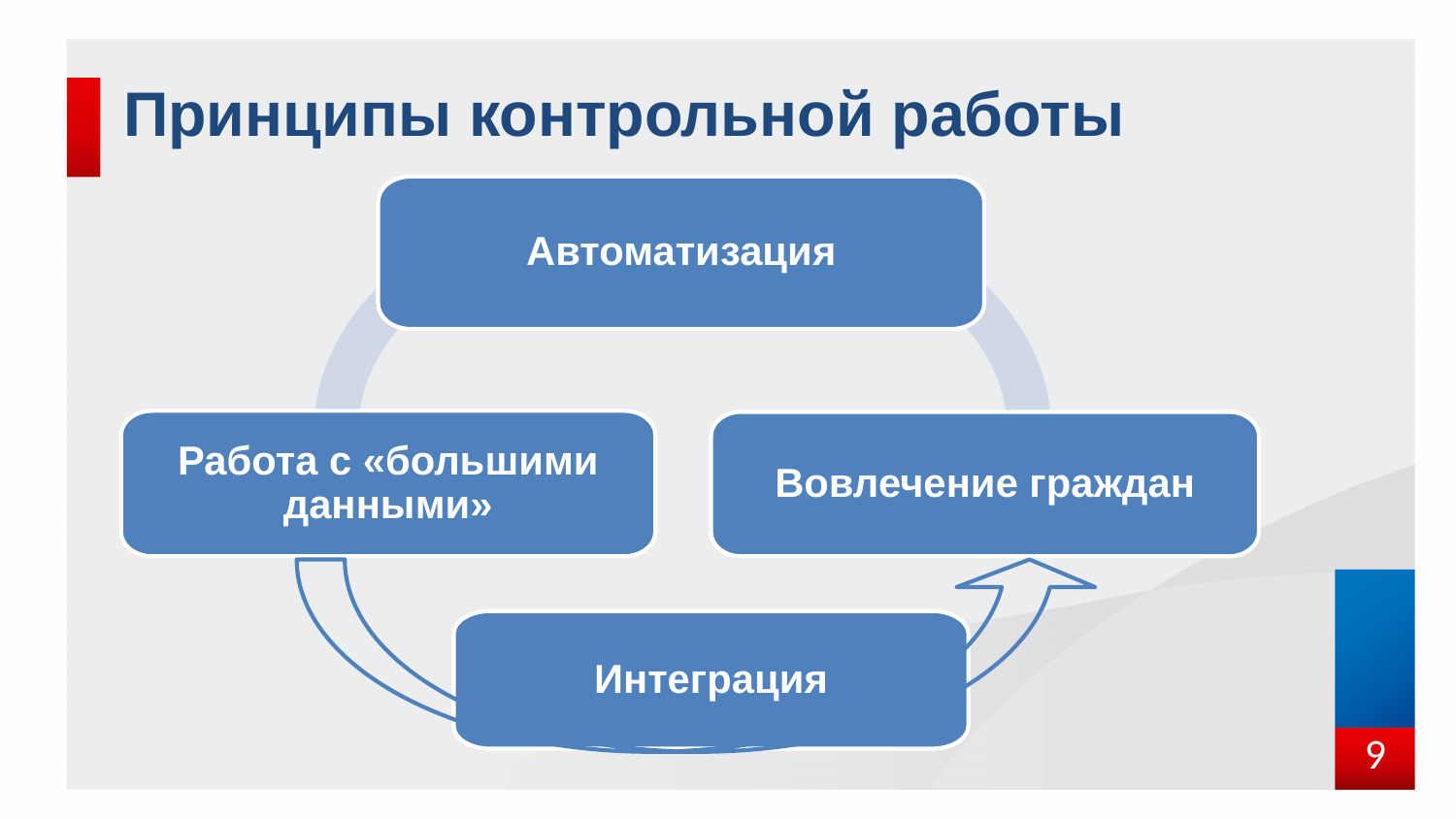

# Принципы контрольной работы

Автоматизация
Работа с «большими данными»
Вовлечение граждан

Интеграция
9